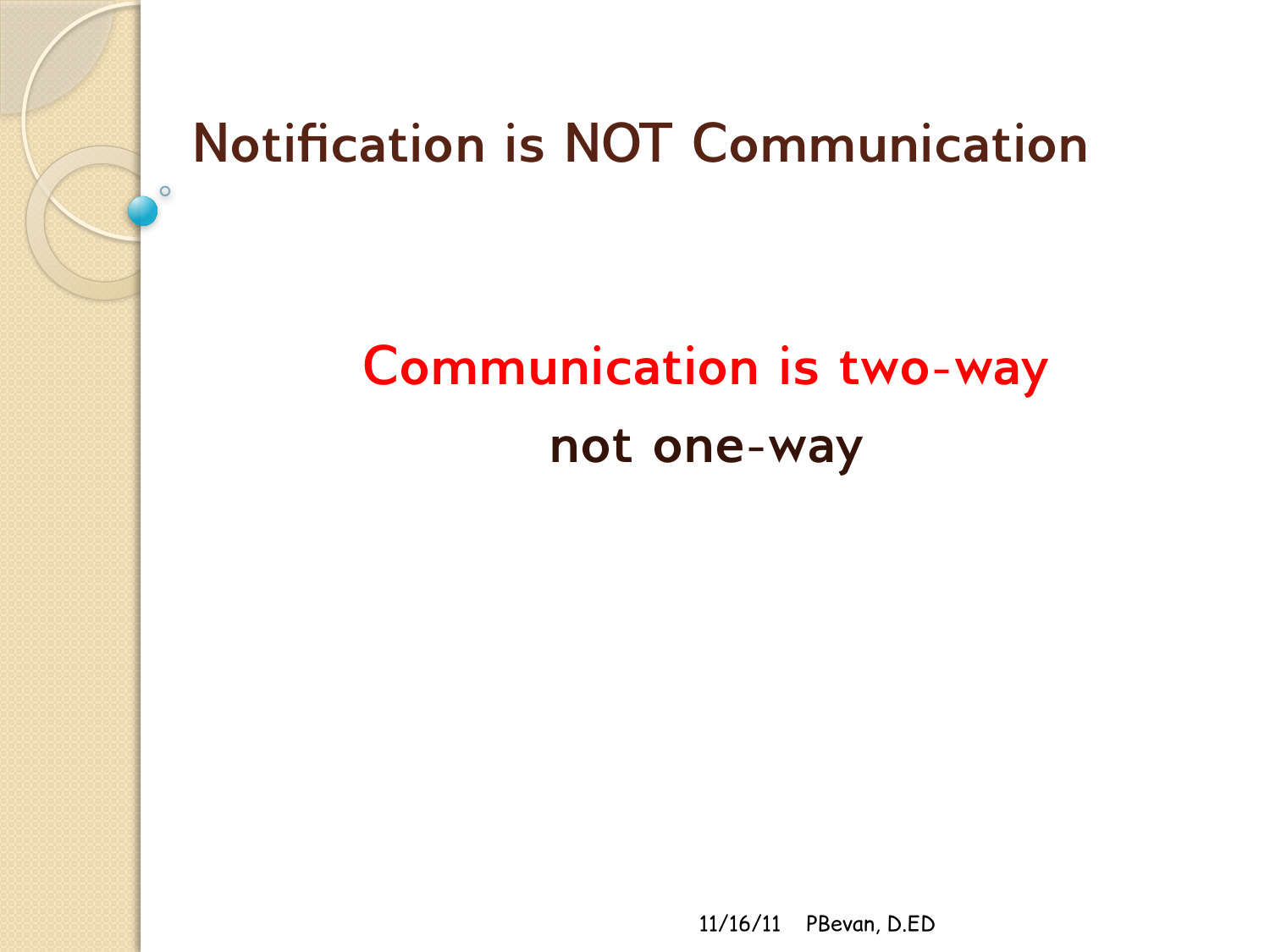

# Notification is NOT Communication
Communication is two-way
not one-way
11/16/11
PBevan, D.ED